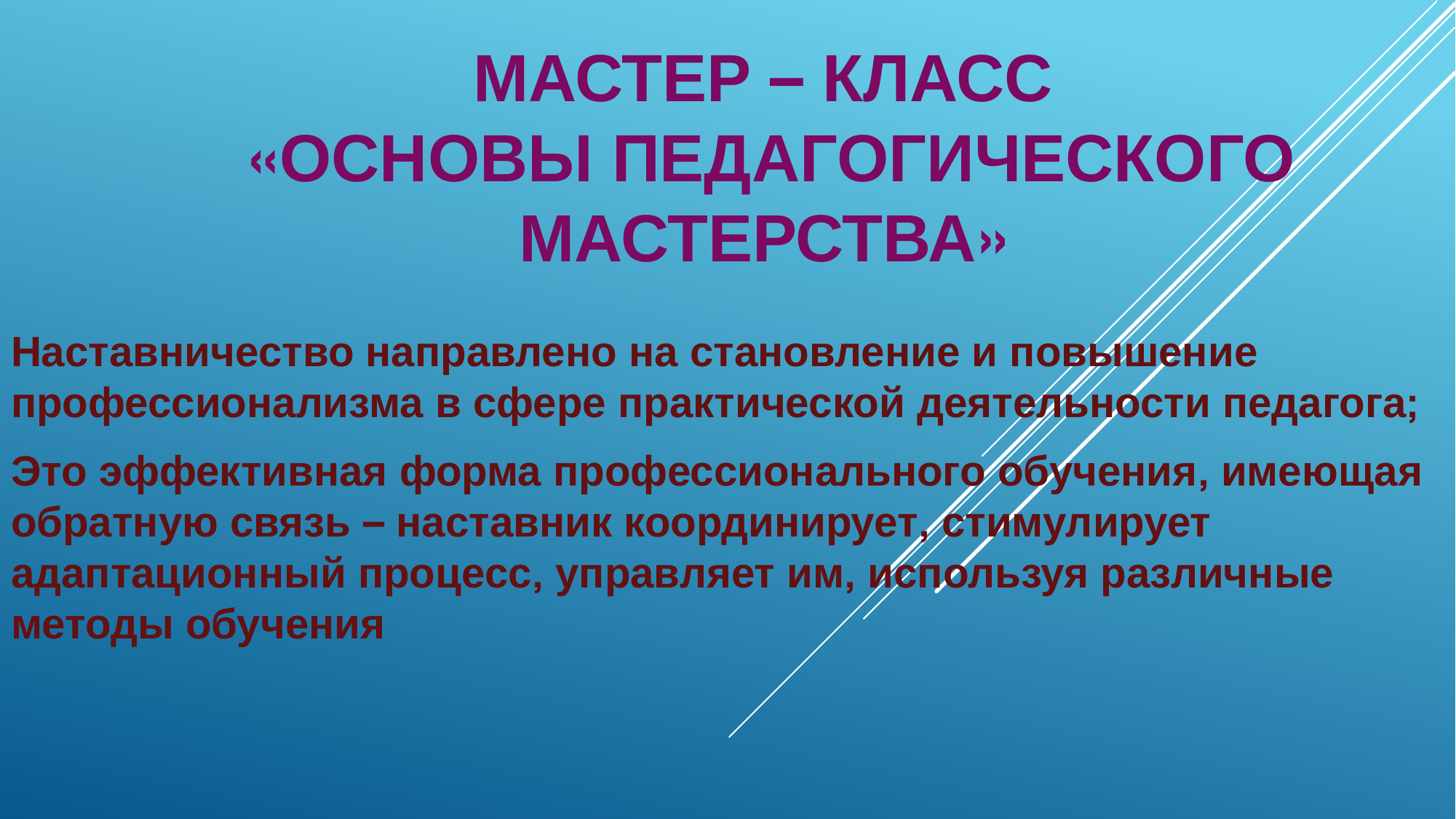

# Мастер – класс «Основы педагогического мастерства»
Наставничество направлено на становление и повышение профессионализма в сфере практической деятельности педагога;
Это эффективная форма профессионального обучения, имеющая обратную связь – наставник координирует, стимулирует адаптационный процесс, управляет им, используя различные методы обучения